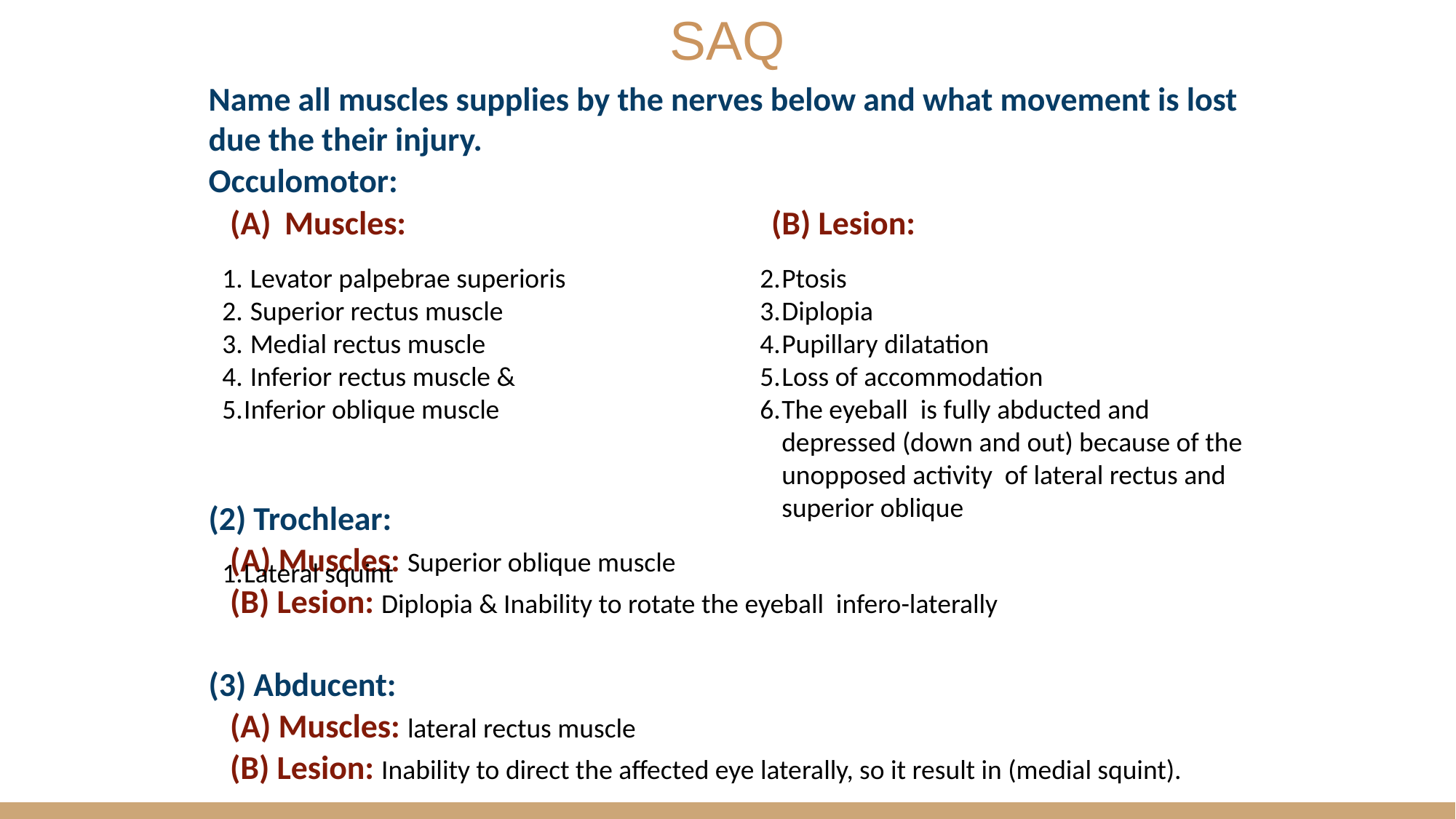

Name all muscles supplies by the nerves below and what movement is lost due the their injury.
Occulomotor:
Muscles:                                                 (B) Lesion:

(2) Trochlear:
(A) Muscles: Superior oblique muscle
(B) Lesion: Diplopia & Inability to rotate the eyeball  infero-laterally

(3) Abducent:
(A) Muscles: lateral rectus muscle
(B) Lesion: Inability to direct the affected eye laterally, so it result in (medial squint).
 Levator palpebrae superioris
 Superior rectus muscle
 Medial rectus muscle
 Inferior rectus muscle &
Inferior oblique muscle

Lateral squint
Ptosis
Diplopia
Pupillary dilatation
Loss of accommodation
The eyeball  is fully abducted and depressed (down and out) because of the unopposed activity  of lateral rectus and superior oblique